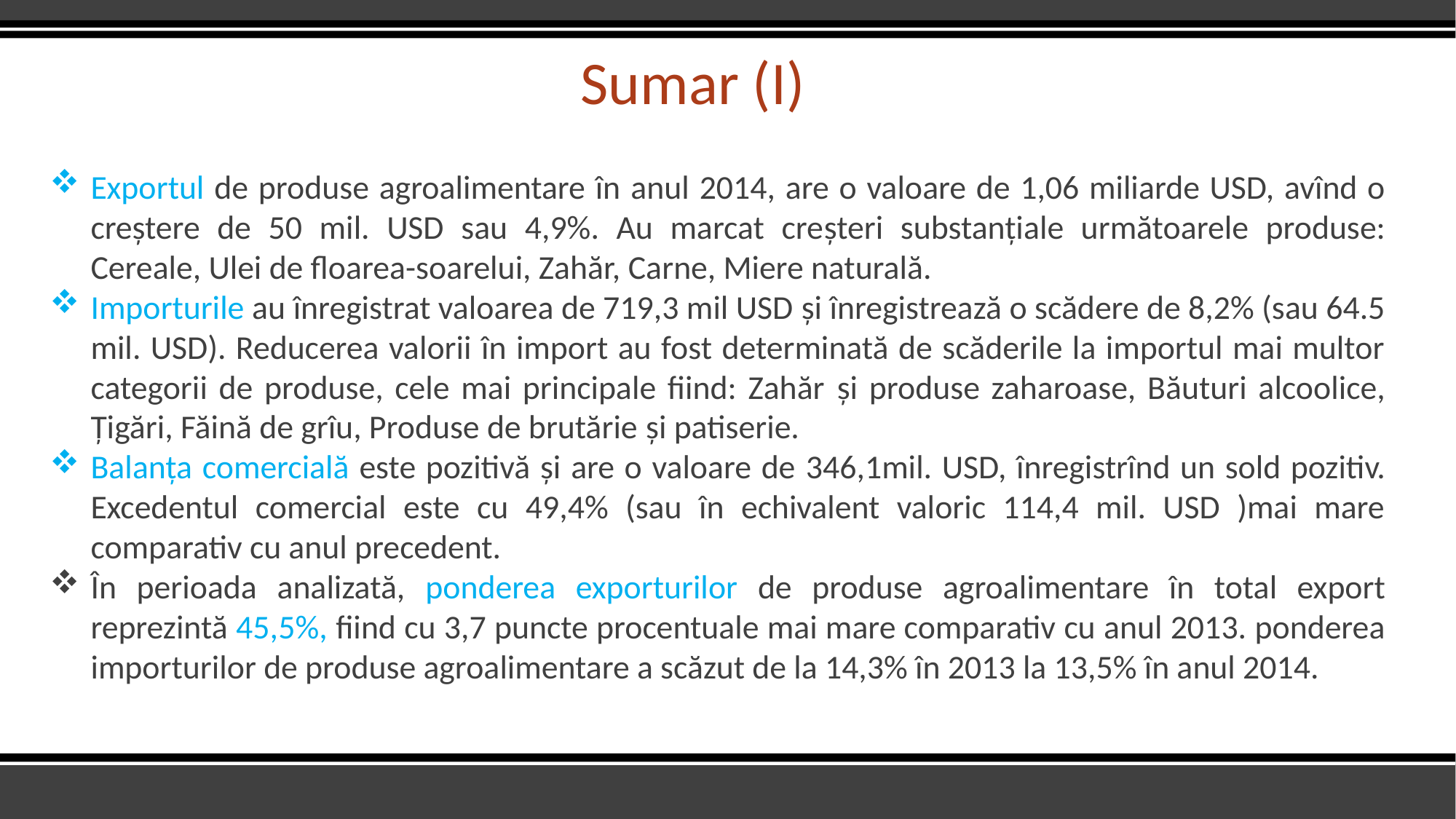

# Sumar (I)
Exportul de produse agroalimentare în anul 2014, are o valoare de 1,06 miliarde USD, avînd o creștere de 50 mil. USD sau 4,9%. Au marcat creșteri substanțiale următoarele produse: Cereale, Ulei de floarea-soarelui, Zahăr, Carne, Miere naturală.
Importurile au înregistrat valoarea de 719,3 mil USD și înregistrează o scădere de 8,2% (sau 64.5 mil. USD). Reducerea valorii în import au fost determinată de scăderile la importul mai multor categorii de produse, cele mai principale fiind: Zahăr și produse zaharoase, Băuturi alcoolice, Țigări, Făină de grîu, Produse de brutărie și patiserie.
Balanța comercială este pozitivă și are o valoare de 346,1mil. USD, înregistrînd un sold pozitiv. Excedentul comercial este cu 49,4% (sau în echivalent valoric 114,4 mil. USD )mai mare comparativ cu anul precedent.
În perioada analizată, ponderea exporturilor de produse agroalimentare în total export reprezintă 45,5%, fiind cu 3,7 puncte procentuale mai mare comparativ cu anul 2013. ponderea importurilor de produse agroalimentare a scăzut de la 14,3% în 2013 la 13,5% în anul 2014.